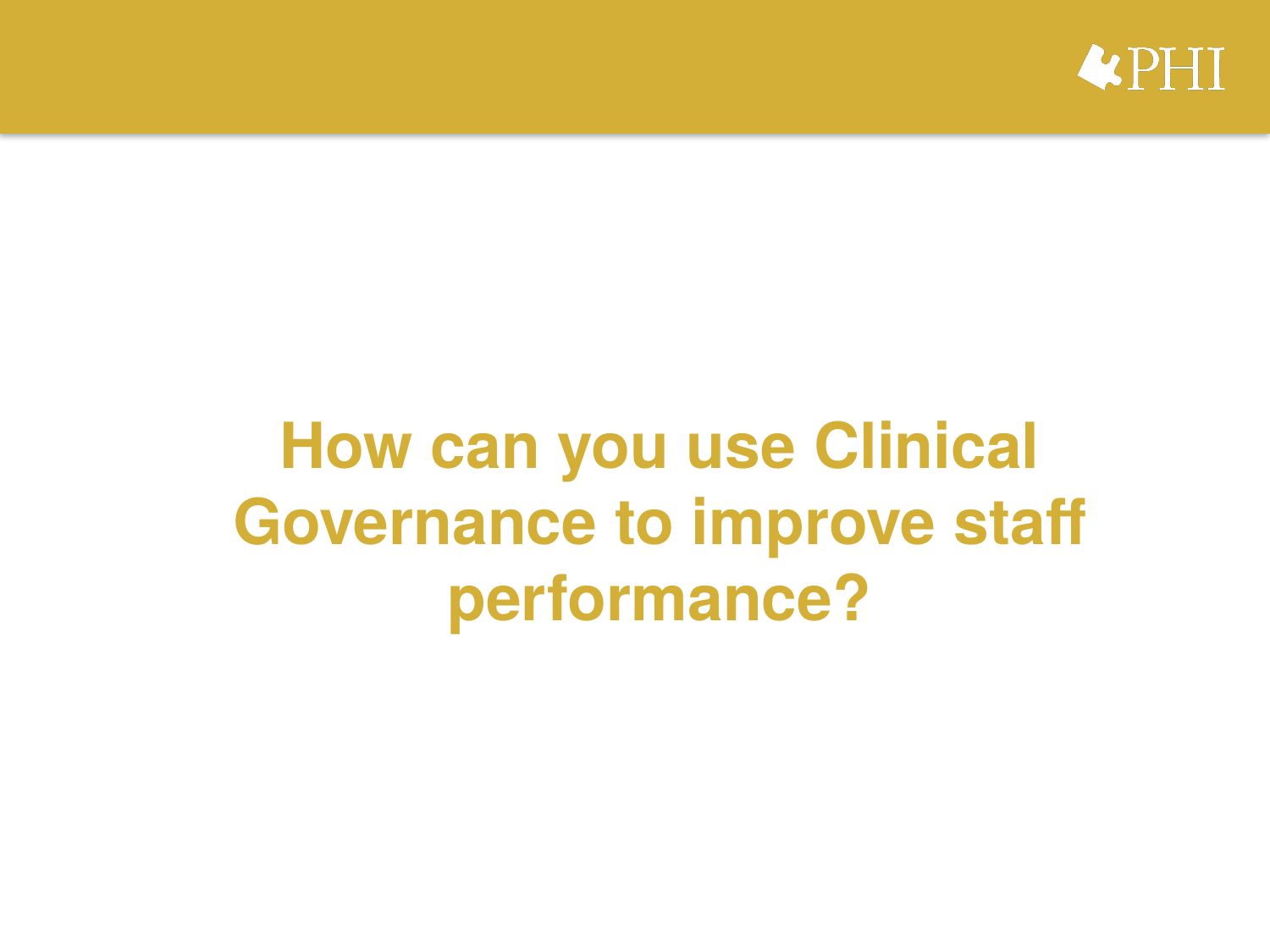

# How can you use Clinical Governance to improve staff performance?